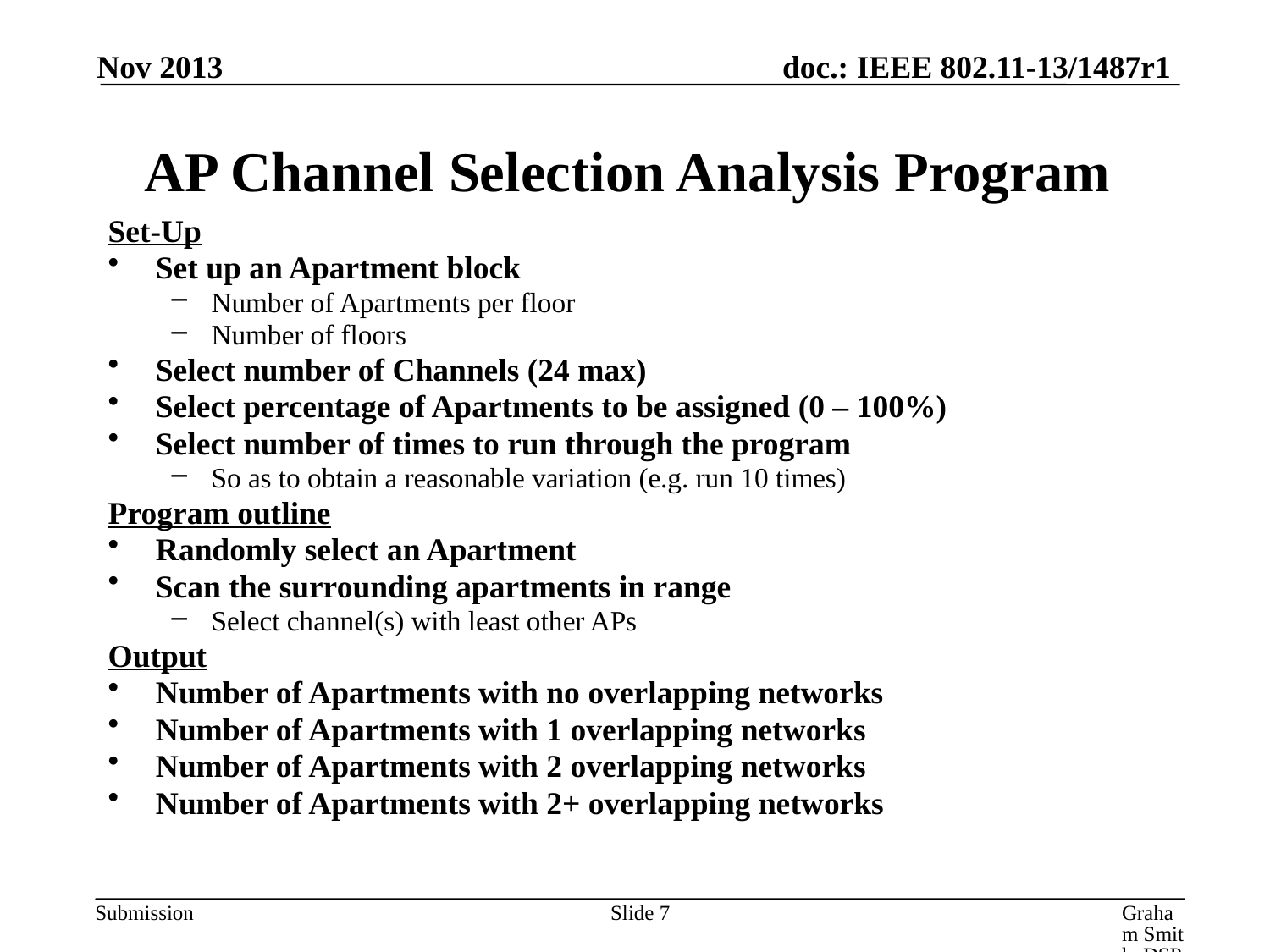

Nov 2013
# AP Channel Selection Analysis Program
Set-Up
Set up an Apartment block
Number of Apartments per floor
Number of floors
Select number of Channels (24 max)
Select percentage of Apartments to be assigned (0 – 100%)
Select number of times to run through the program
So as to obtain a reasonable variation (e.g. run 10 times)
Program outline
Randomly select an Apartment
Scan the surrounding apartments in range
Select channel(s) with least other APs
Output
Number of Apartments with no overlapping networks
Number of Apartments with 1 overlapping networks
Number of Apartments with 2 overlapping networks
Number of Apartments with 2+ overlapping networks

Slide 7
Graham Smith, DSP Group